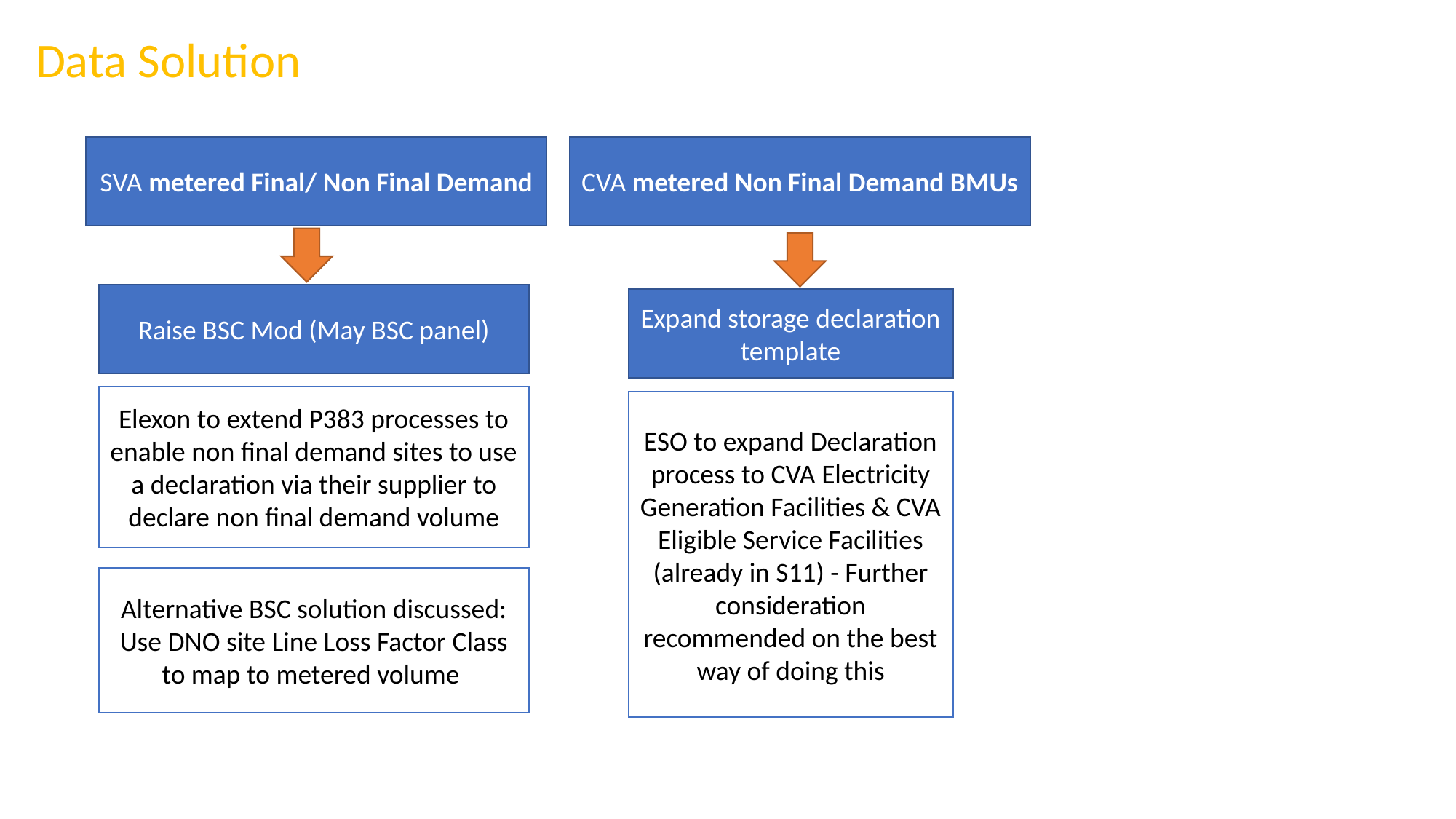

Data Solution
SVA metered Final/ Non Final Demand
CVA metered Non Final Demand BMUs

Raise BSC Mod (May BSC panel)
Expand storage declaration template
Elexon to extend P383 processes to enable non final demand sites to use a declaration via their supplier to declare non final demand volume
ESO to expand Declaration process to CVA Electricity Generation Facilities & CVA Eligible Service Facilities (already in S11) - Further consideration recommended on the best way of doing this
Alternative BSC solution discussed: Use DNO site Line Loss Factor Class to map to metered volume